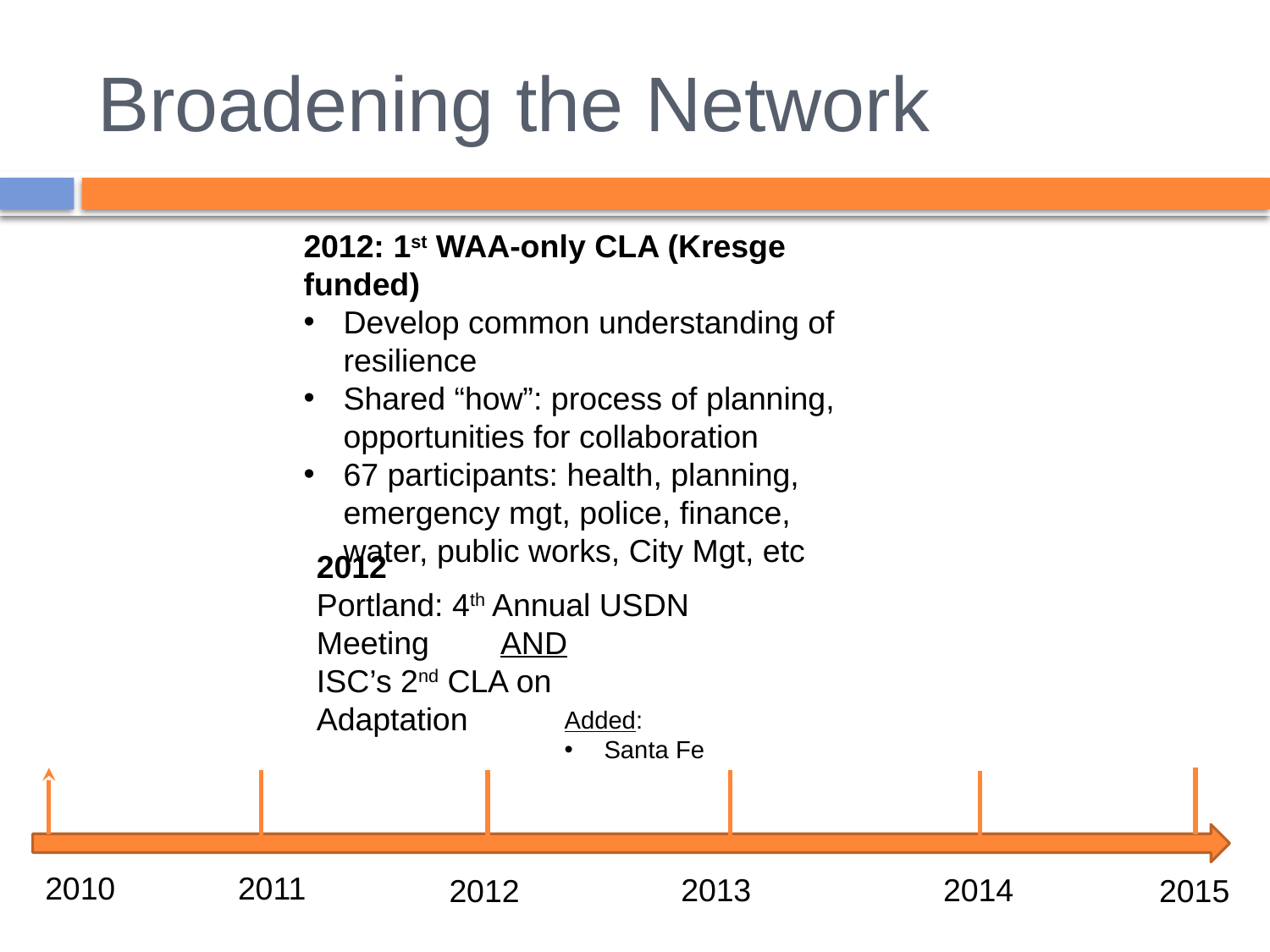

# Broadening the Network
2012: 1st WAA-only CLA (Kresge funded)
Develop common understanding of resilience
Shared “how”: process of planning, opportunities for collaboration
67 participants: health, planning, emergency mgt, police, finance, water, public works, City Mgt, etc
2012
Portland: 4th Annual USDN Meeting        AND
ISC’s 2nd CLA on Adaptation
Added:
Santa Fe

2010
2011
2013
2014
2012
2015